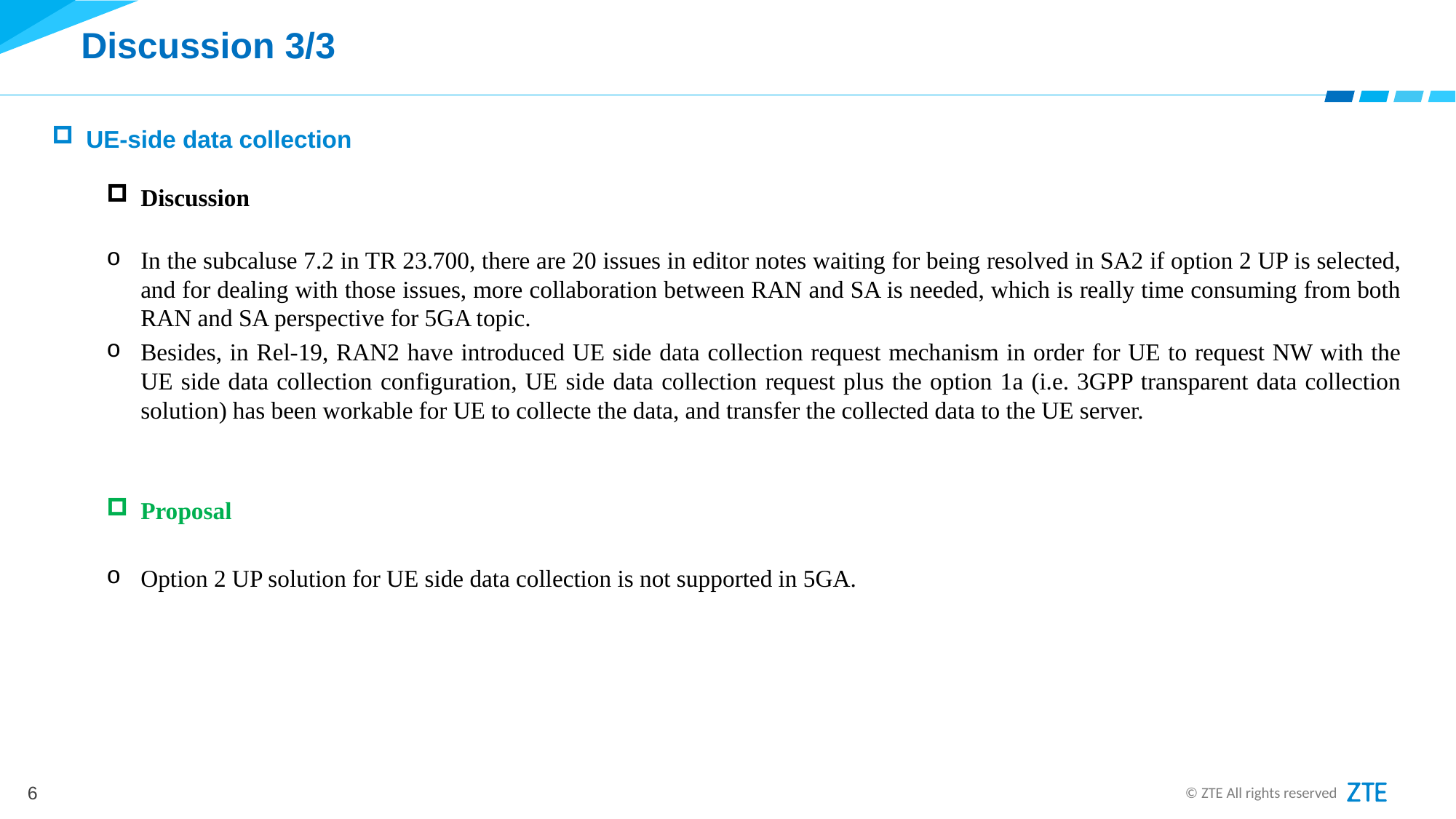

# Discussion 3/3
UE-side data collection

Discussion

In the subcaluse 7.2 in TR 23.700, there are 20 issues in editor notes waiting for being resolved in SA2 if option 2 UP is selected, and for dealing with those issues, more collaboration between RAN and SA is needed, which is really time consuming from both RAN and SA perspective for 5GA topic.
Besides, in Rel-19, RAN2 have introduced UE side data collection request mechanism in order for UE to request NW with the UE side data collection configuration, UE side data collection request plus the option 1a (i.e. 3GPP transparent data collection solution) has been workable for UE to collecte the data, and transfer the collected data to the UE server.

Proposal

Option 2 UP solution for UE side data collection is not supported in 5GA.